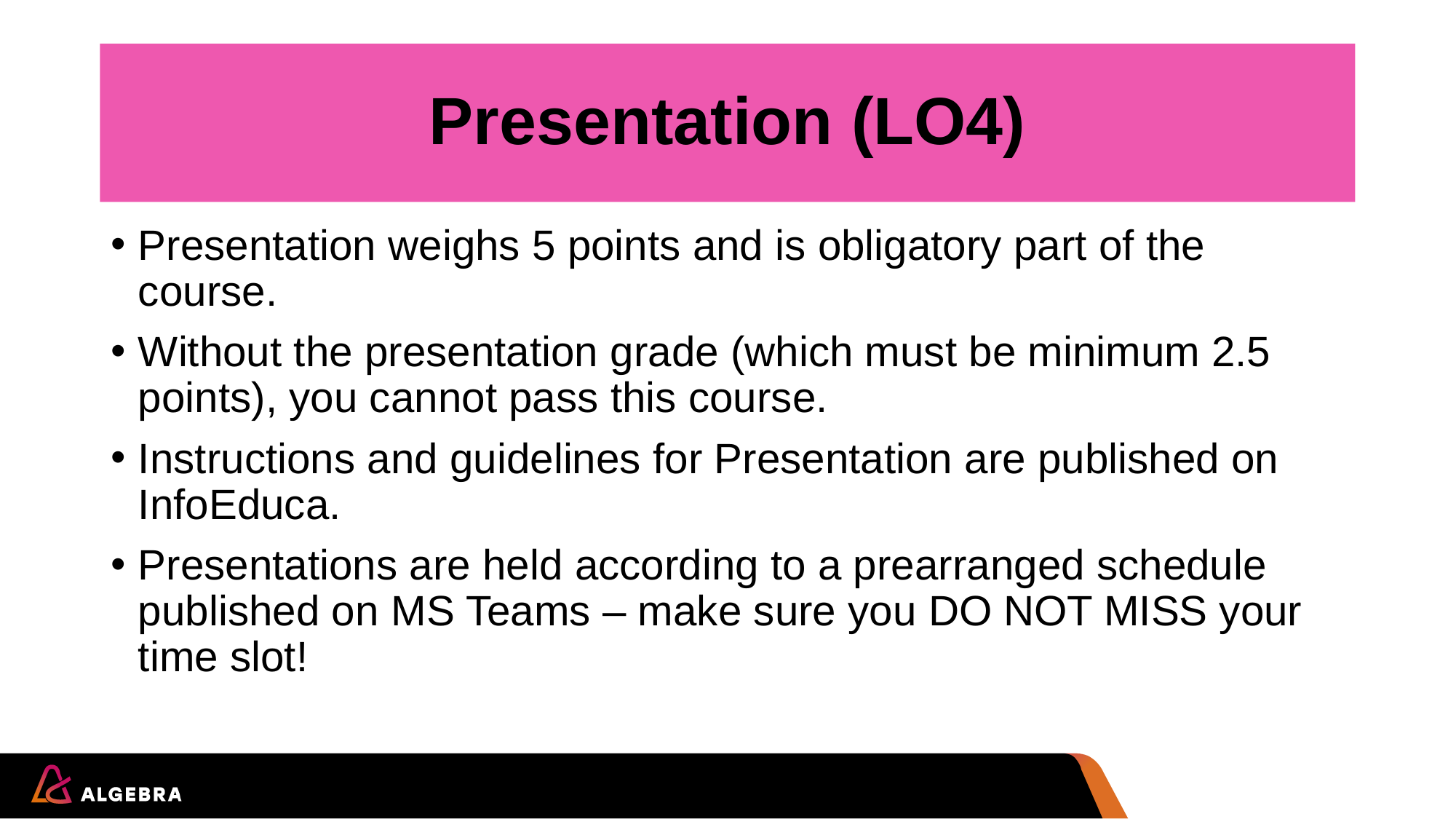

# Presentation (LO4)
Presentation weighs 5 points and is obligatory part of the course.
Without the presentation grade (which must be minimum 2.5 points), you cannot pass this course.
Instructions and guidelines for Presentation are published on InfoEduca.
Presentations are held according to a prearranged schedule published on MS Teams – make sure you DO NOT MISS your time slot!